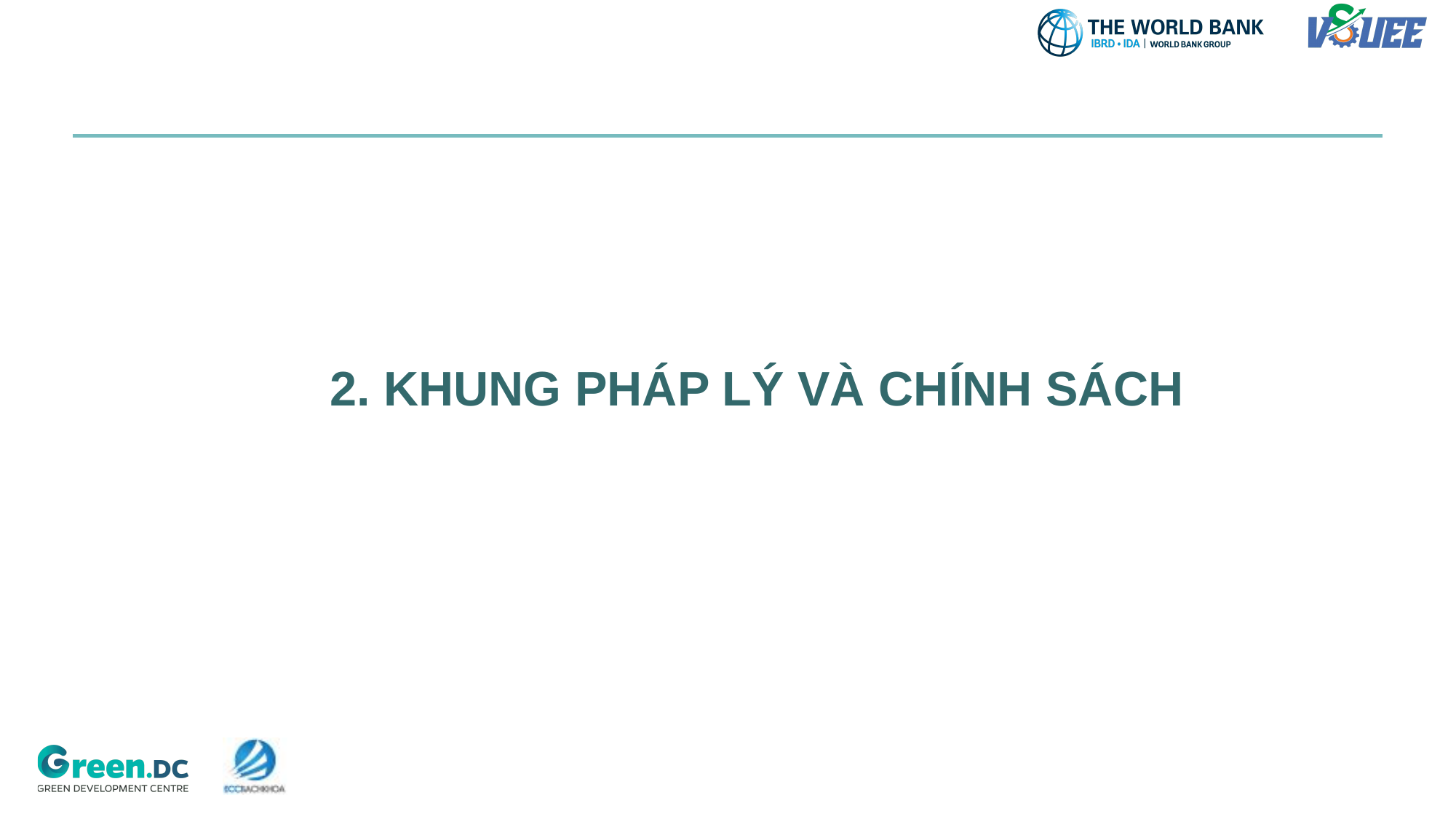

2. KHUNG PHÁP LÝ VÀ CHÍNH SÁCH